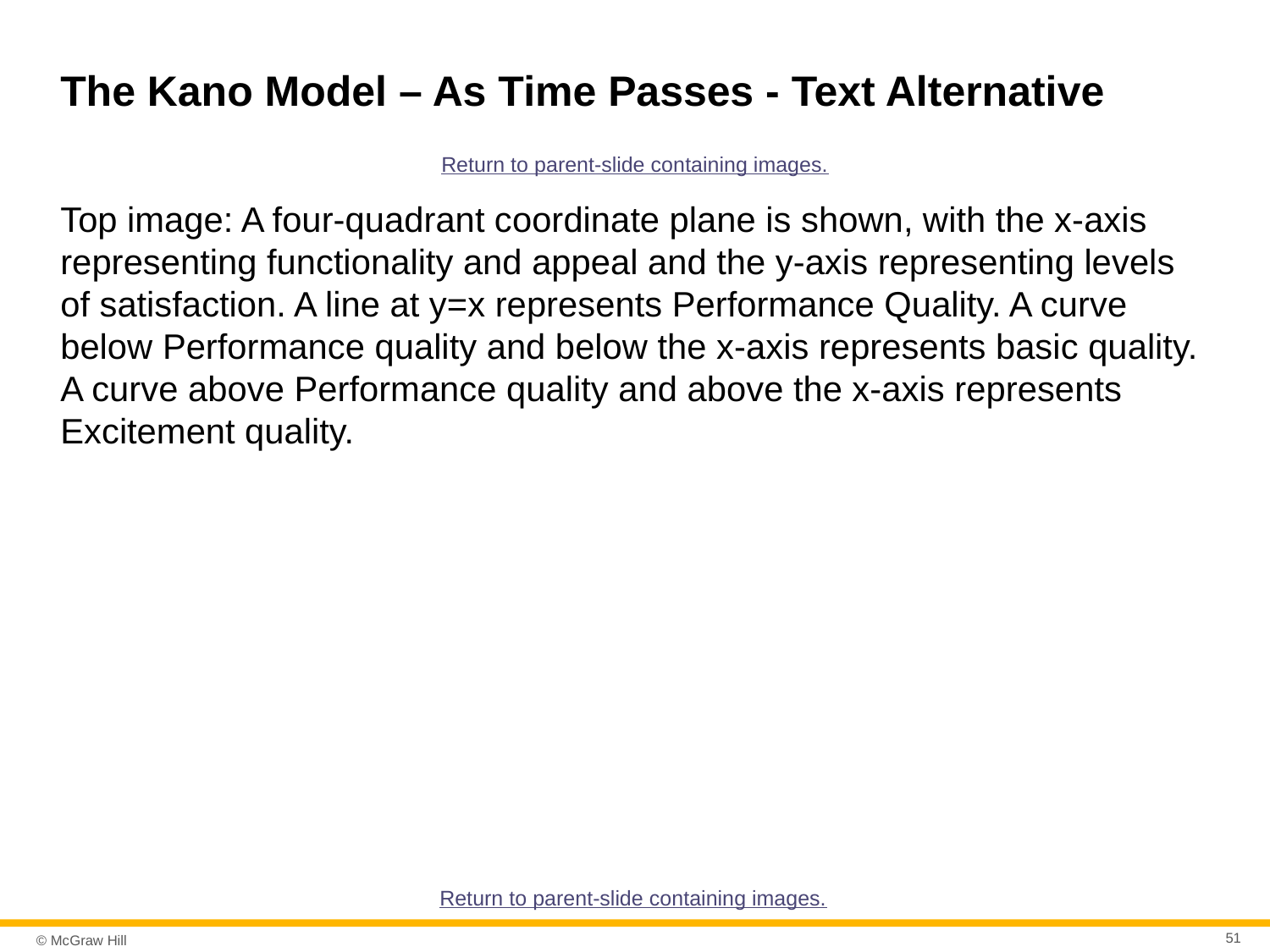

# The Kano Model – As Time Passes - Text Alternative
Return to parent-slide containing images.
Top image: A four-quadrant coordinate plane is shown, with the x-axis representing functionality and appeal and the y-axis representing levels of satisfaction. A line at y=x represents Performance Quality. A curve below Performance quality and below the x-axis represents basic quality. A curve above Performance quality and above the x-axis represents Excitement quality.
Return to parent-slide containing images.